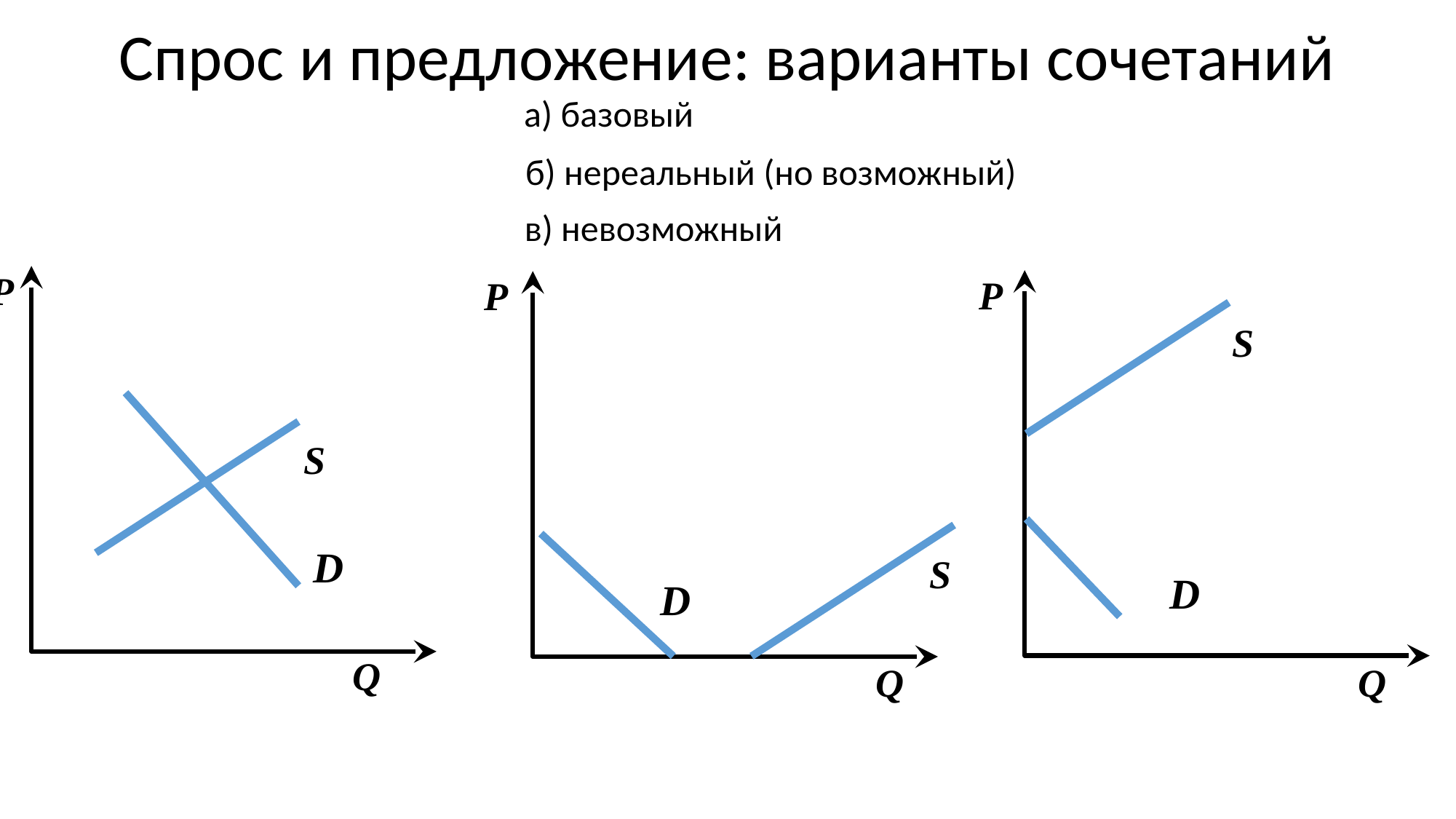

# Спрос и предложение: варианты сочетаний
а) базовый
б) нереальный (но возможный)
в) невозможный
P

Q
S
D
P

Q
S
D
P

Q
S
D